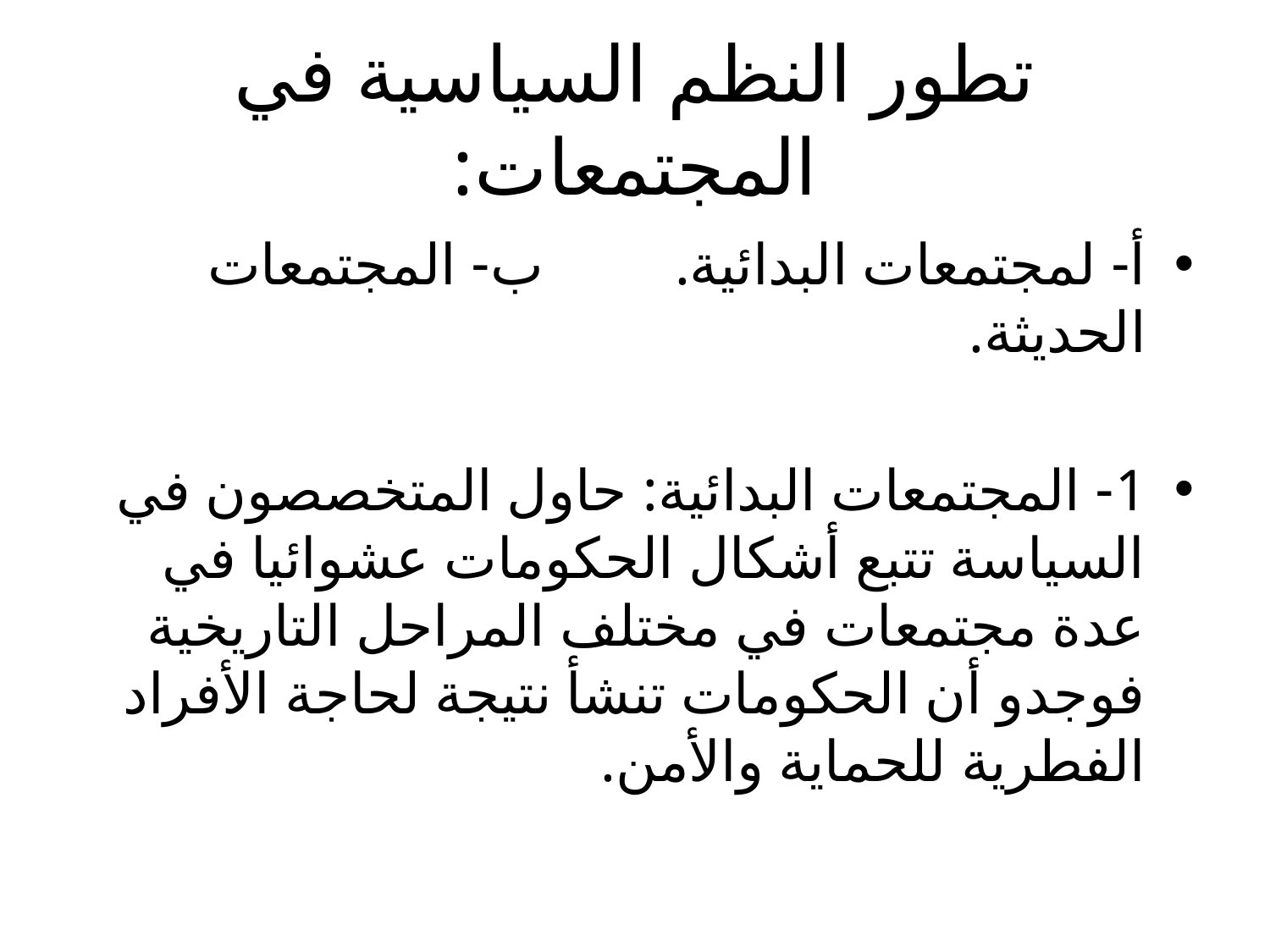

# تطور النظم السياسية في المجتمعات:
أ- لمجتمعات البدائية.         ب- المجتمعات الحديثة.

1- المجتمعات البدائية: حاول المتخصصون في السياسة تتبع أشكال الحكومات عشوائيا في عدة مجتمعات في مختلف المراحل التاريخية فوجدو أن الحكومات تنشأ نتيجة لحاجة الأفراد الفطرية للحماية والأمن.